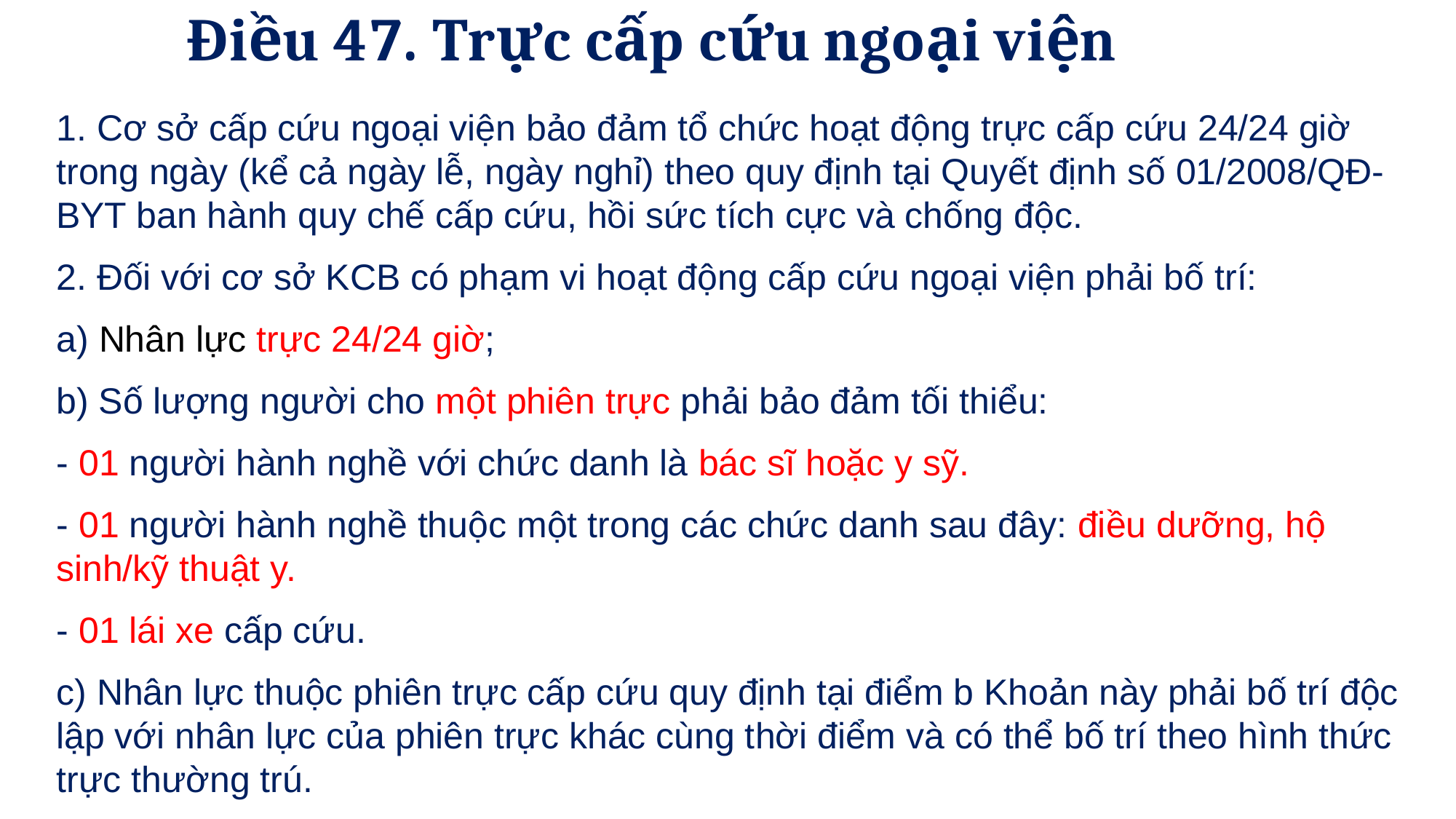

# Điều 47. Trực cấp cứu ngoại viện
1. Cơ sở cấp cứu ngoại viện bảo đảm tổ chức hoạt động trực cấp cứu 24/24 giờ trong ngày (kể cả ngày lễ, ngày nghỉ) theo quy định tại Quyết định số 01/2008/QĐ-BYT ban hành quy chế cấp cứu, hồi sức tích cực và chống độc.
2. Đối với cơ sở KCB có phạm vi hoạt động cấp cứu ngoại viện phải bố trí:
a) Nhân lực trực 24/24 giờ;
b) Số lượng người cho một phiên trực phải bảo đảm tối thiểu:
- 01 người hành nghề với chức danh là bác sĩ hoặc y sỹ.
- 01 người hành nghề thuộc một trong các chức danh sau đây: điều dưỡng, hộ sinh/kỹ thuật y.
- 01 lái xe cấp cứu.
c) Nhân lực thuộc phiên trực cấp cứu quy định tại điểm b Khoản này phải bố trí độc lập với nhân lực của phiên trực khác cùng thời điểm và có thể bố trí theo hình thức trực thường trú.